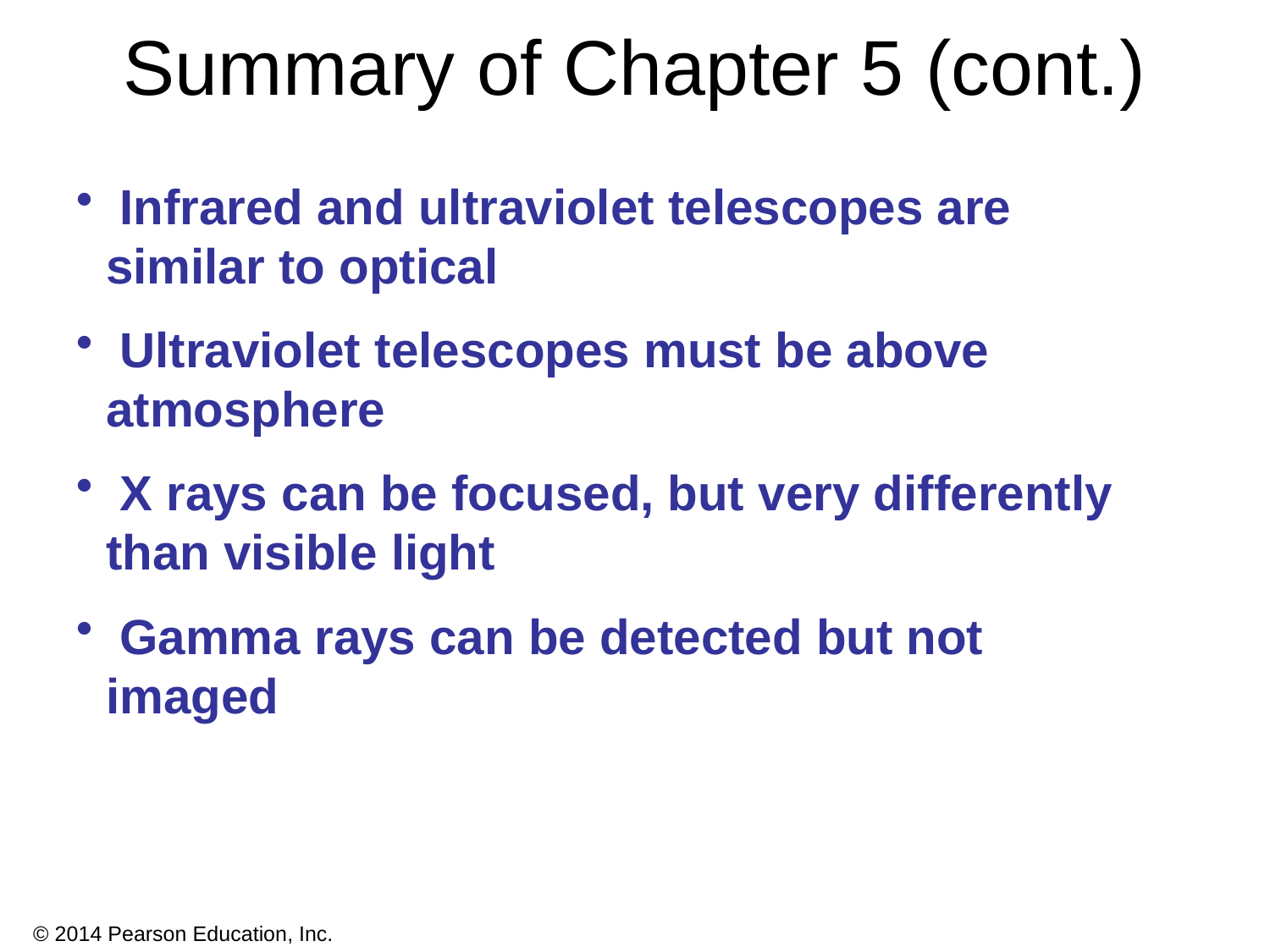

# Summary of Chapter 5 (cont.)
 Infrared and ultraviolet telescopes are similar to optical
 Ultraviolet telescopes must be above atmosphere
 X rays can be focused, but very differently than visible light
 Gamma rays can be detected but not imaged